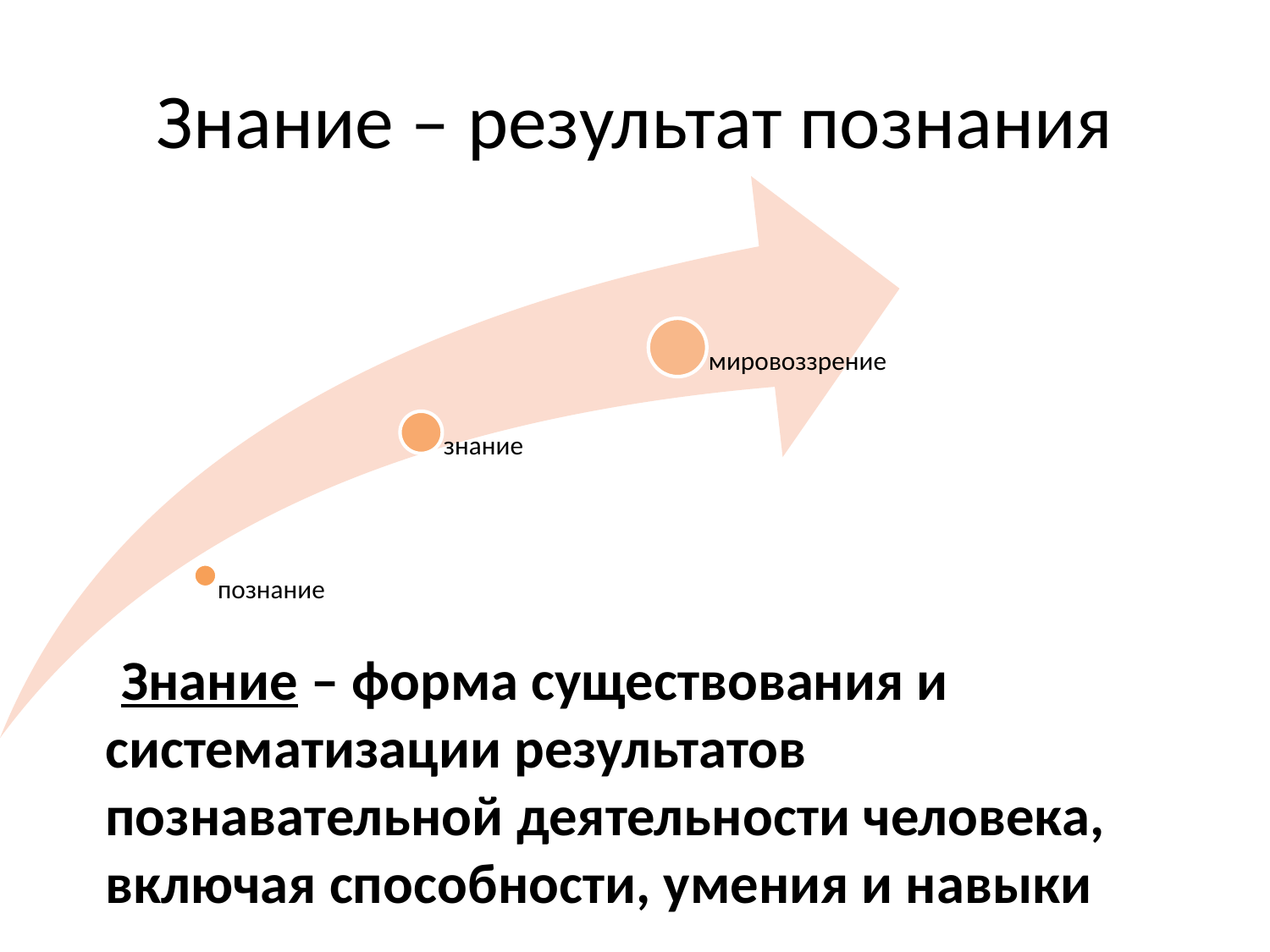

# Знание – результат познания
познание
знание
мировоззрение
     Знание – форма существования и систематизации результатов познавательной деятельности человека, включая способности, умения и навыки